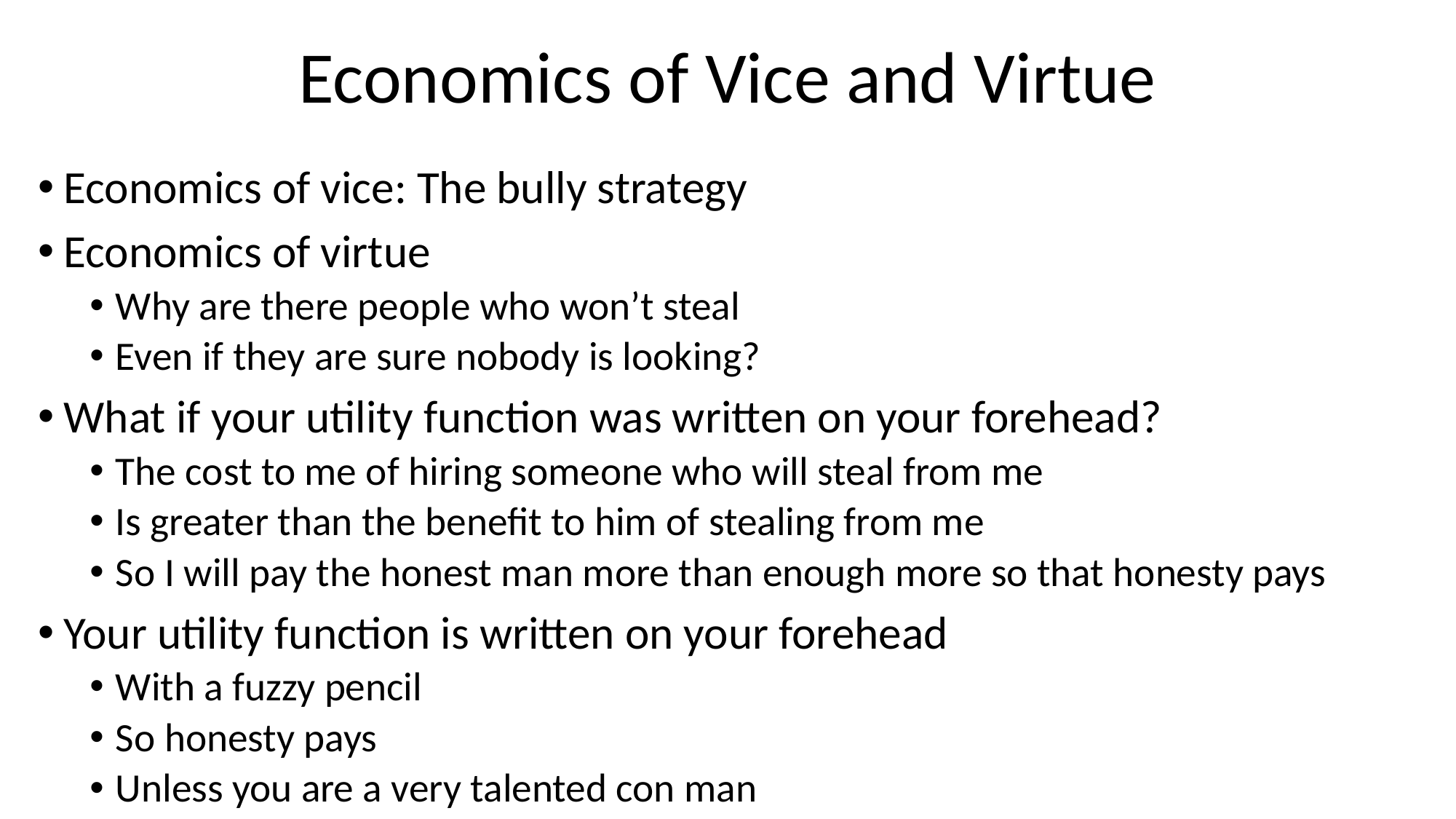

# Economics of Vice and Virtue
Economics of vice: The bully strategy
Economics of virtue
Why are there people who won’t steal
Even if they are sure nobody is looking?
What if your utility function was written on your forehead?
The cost to me of hiring someone who will steal from me
Is greater than the benefit to him of stealing from me
So I will pay the honest man more than enough more so that honesty pays
Your utility function is written on your forehead
With a fuzzy pencil
So honesty pays
Unless you are a very talented con man